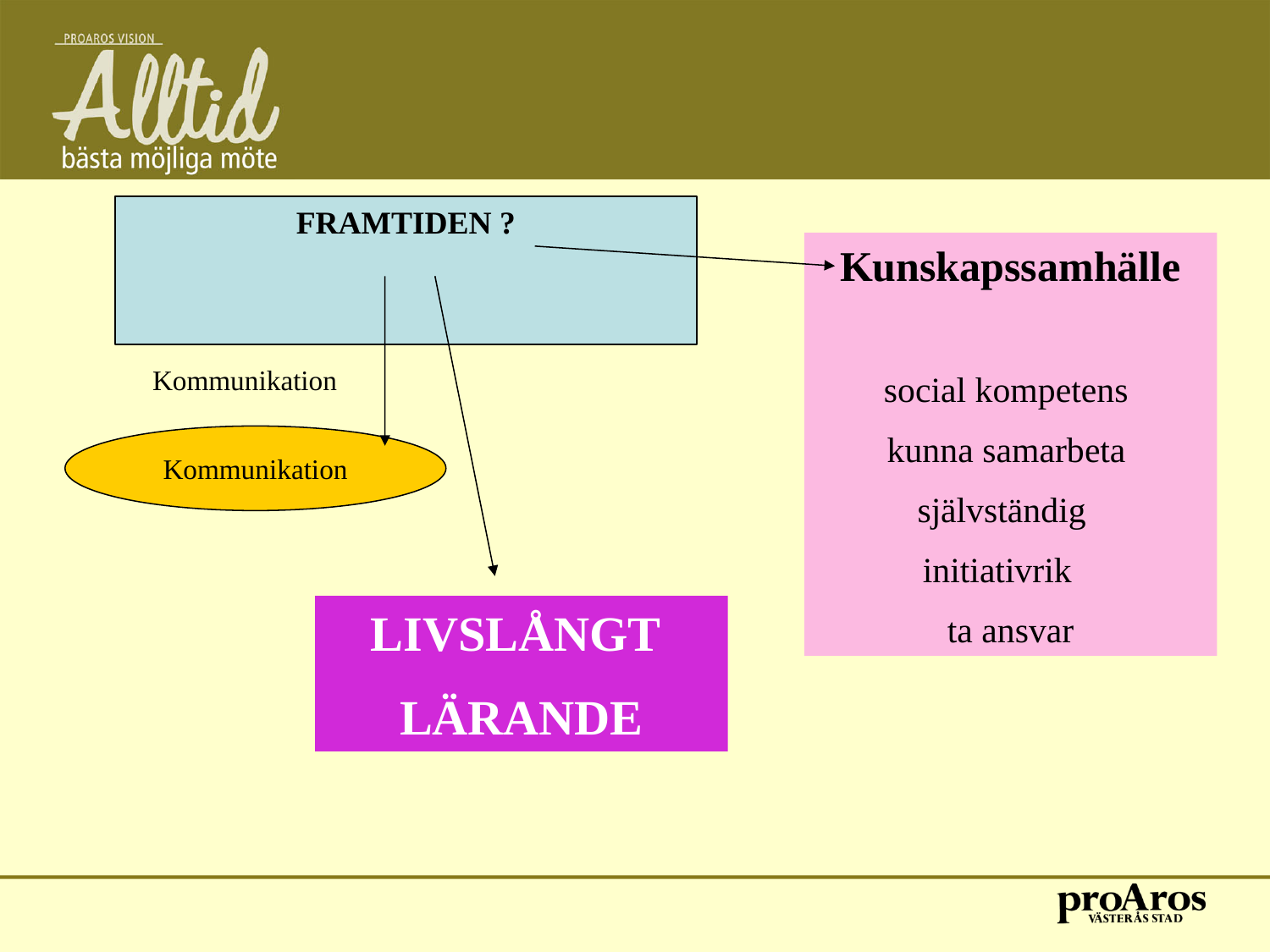

#
FRAMTIDEN ?
Kunskapssamhälle

social kompetens
kunna samarbeta
 självständig
initiativrik
ta ansvar

Kommunikation
Kommunikation
LIVSLÅNGT
LÄRANDE